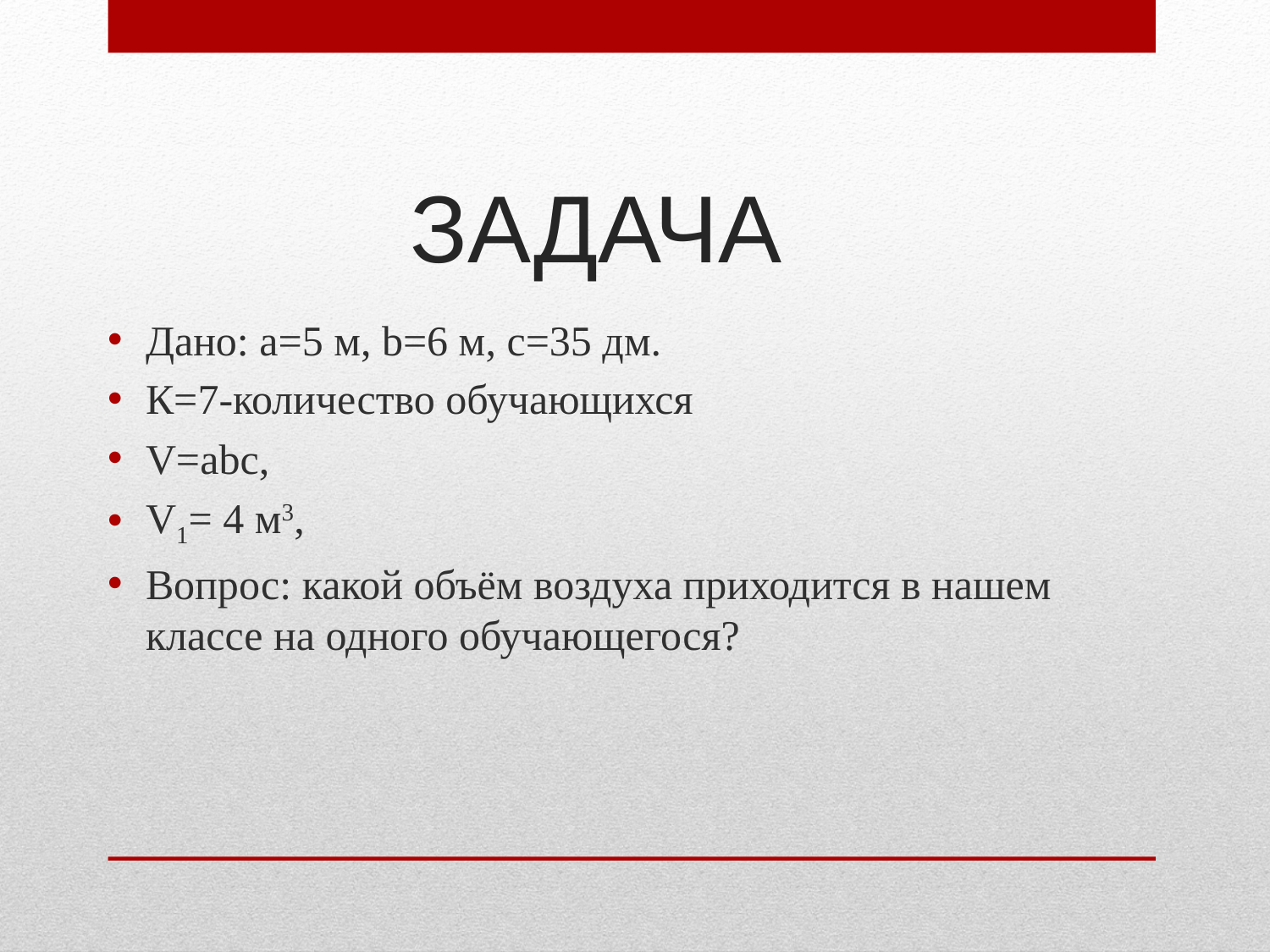

# ЗАДАЧА
Дано: а=5 м, b=6 м, с=35 дм.
К=7-количество обучающихся
V=аbс,
V1= 4 м3,
Вопрос: какой объём воздуха приходится в нашем классе на одного обучающегося?